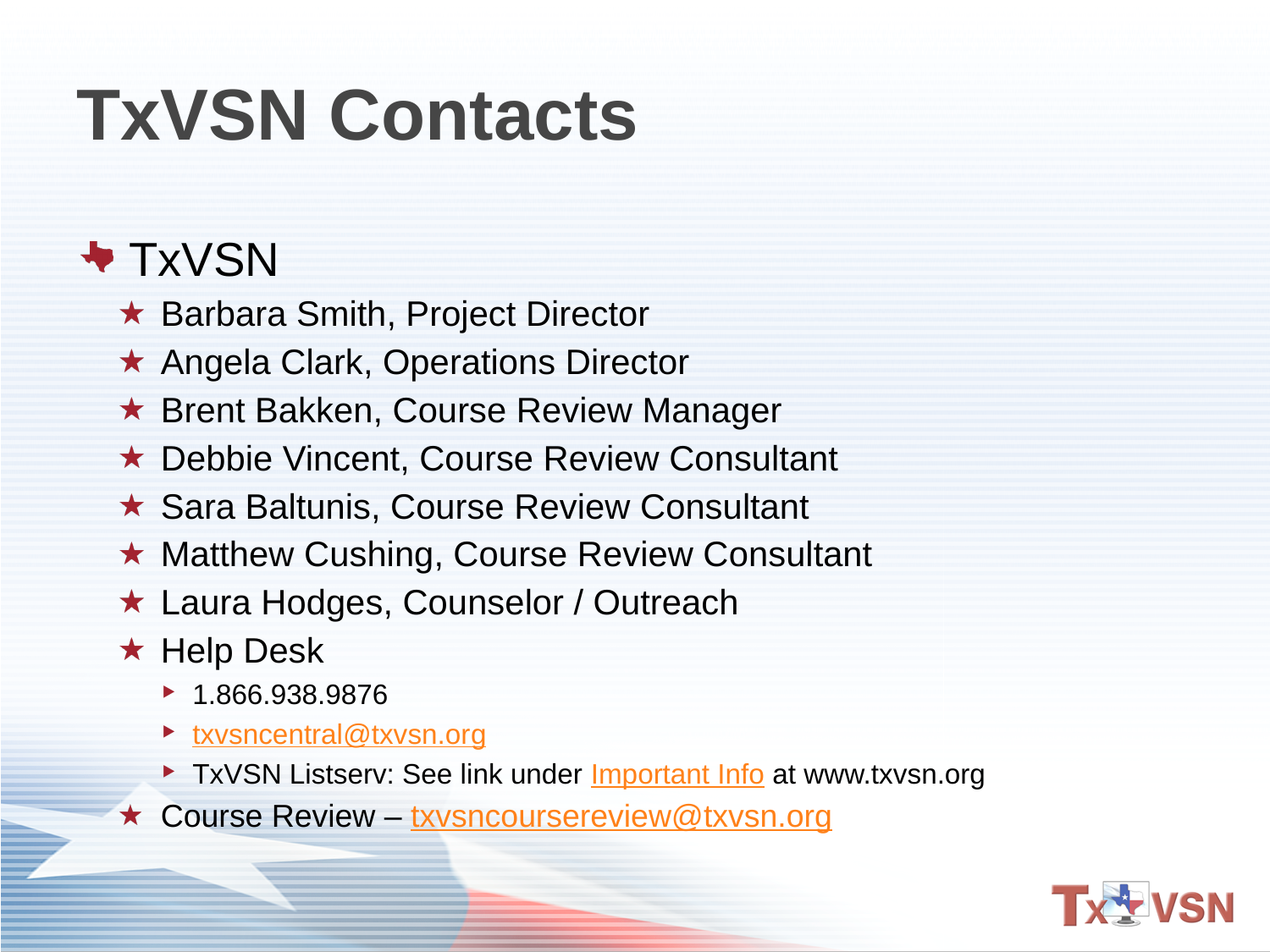

# TxVSN Contacts
TxVSN
Barbara Smith, Project Director
Angela Clark, Operations Director
Brent Bakken, Course Review Manager
Debbie Vincent, Course Review Consultant
Sara Baltunis, Course Review Consultant
Matthew Cushing, Course Review Consultant
Laura Hodges, Counselor / Outreach
Help Desk
1.866.938.9876
txvsncentral@txvsn.org
TxVSN Listserv: See link under Important Info at www.txvsn.org
Course Review – txvsncoursereview@txvsn.org